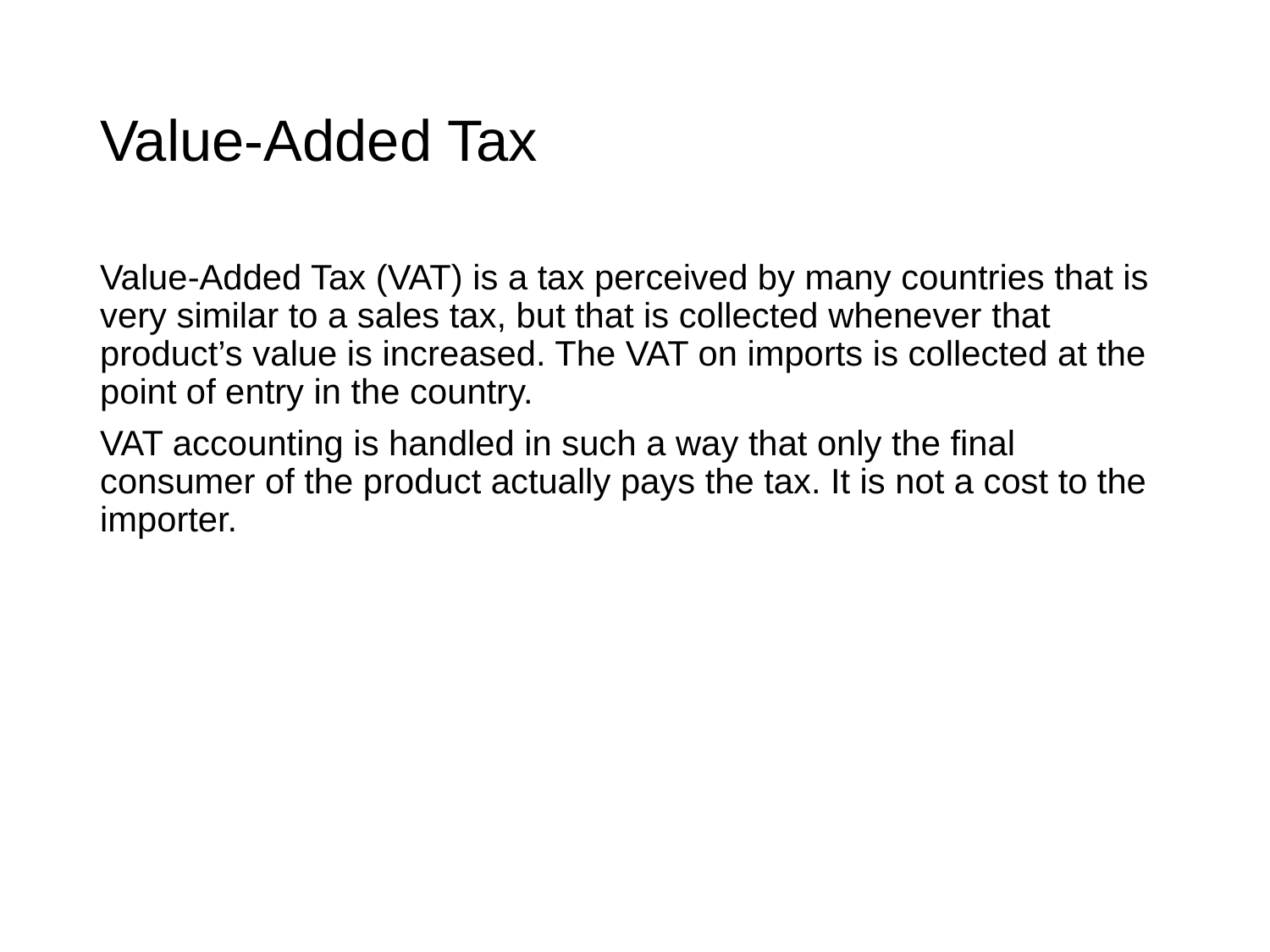

# Value-Added Tax
Value-Added Tax (VAT) is a tax perceived by many countries that is very similar to a sales tax, but that is collected whenever that product’s value is increased. The VAT on imports is collected at the point of entry in the country.
VAT accounting is handled in such a way that only the final consumer of the product actually pays the tax. It is not a cost to the importer.